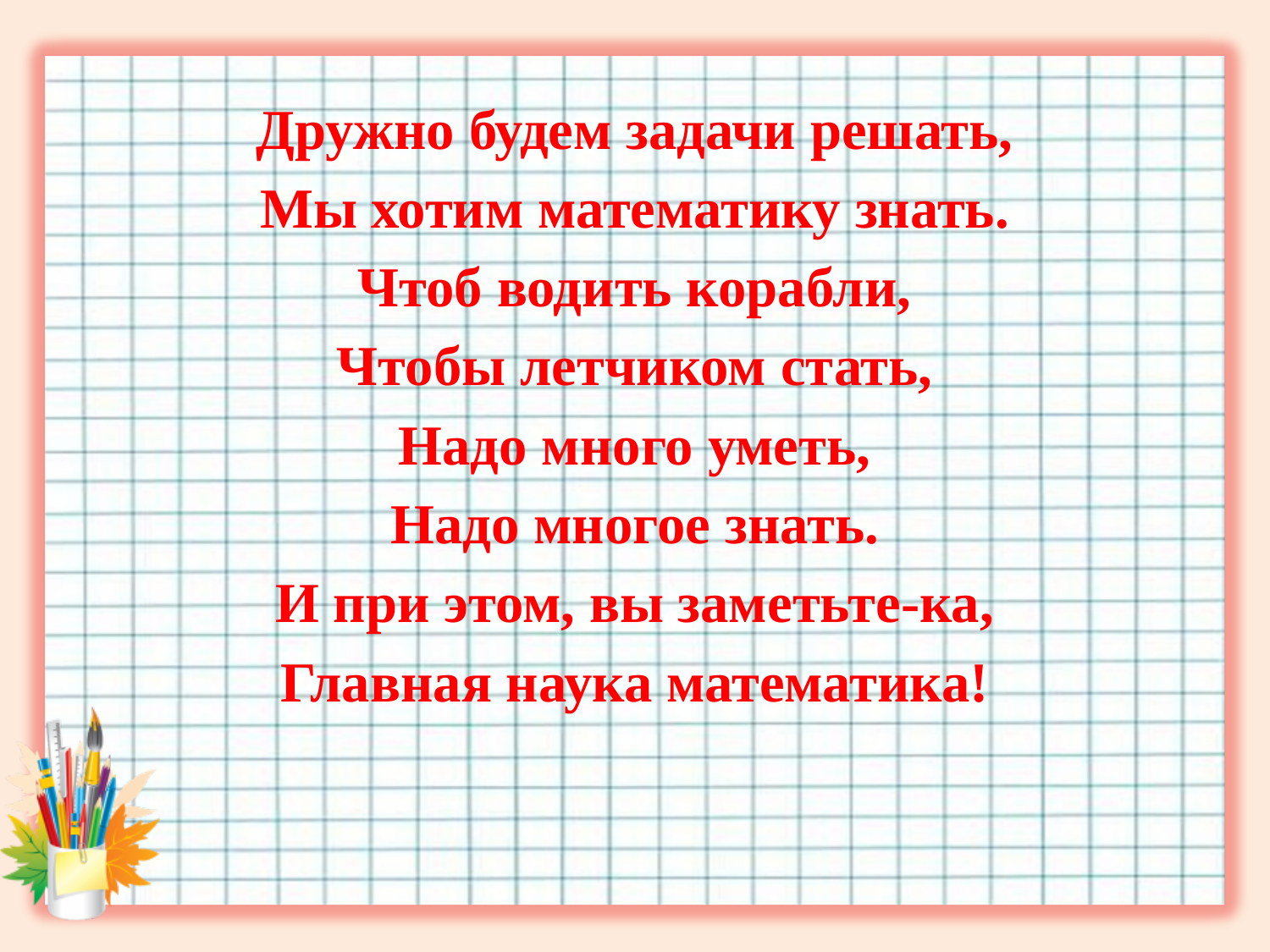

Дружно будем задачи решать,
Мы хотим математику знать.
Чтоб водить корабли,
Чтобы летчиком стать,
Надо много уметь,
Надо многое знать.
И при этом, вы заметьте-ка,
Главная наука математика!